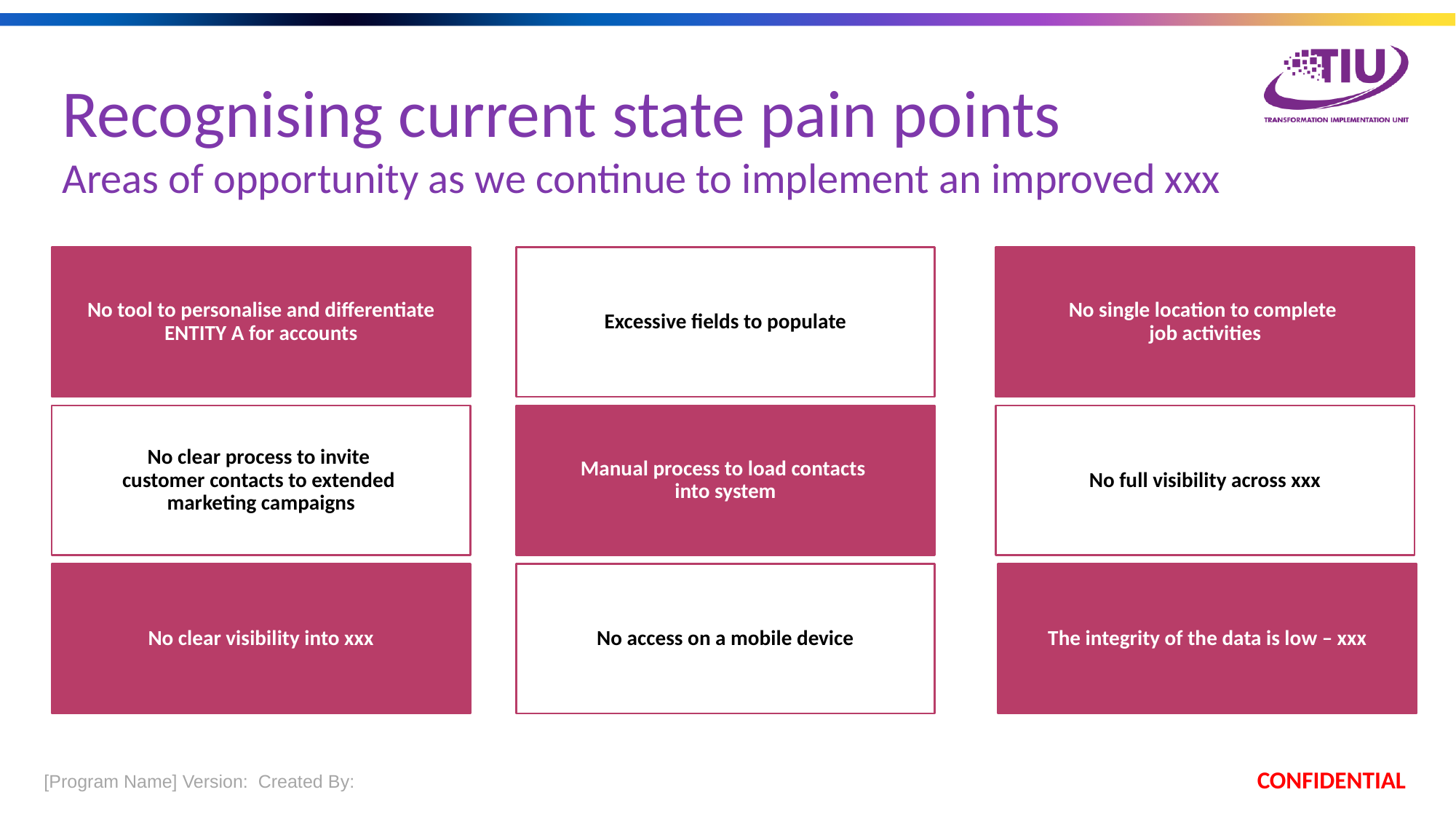

Recognising current state pain points
Areas of opportunity as we continue to implement an improved xxx
No tool to personalise and differentiate ENTITY A for accounts
Excessive fields to populate
No single location to complete
job activities
No clear process to invite
customer contacts to extended
marketing campaigns
Manual process to load contacts
into system
No full visibility across xxx
No clear visibility into xxx
No access on a mobile device
The integrity of the data is low – xxx
 [Program Name] Version:  Created By:
CONFIDENTIAL